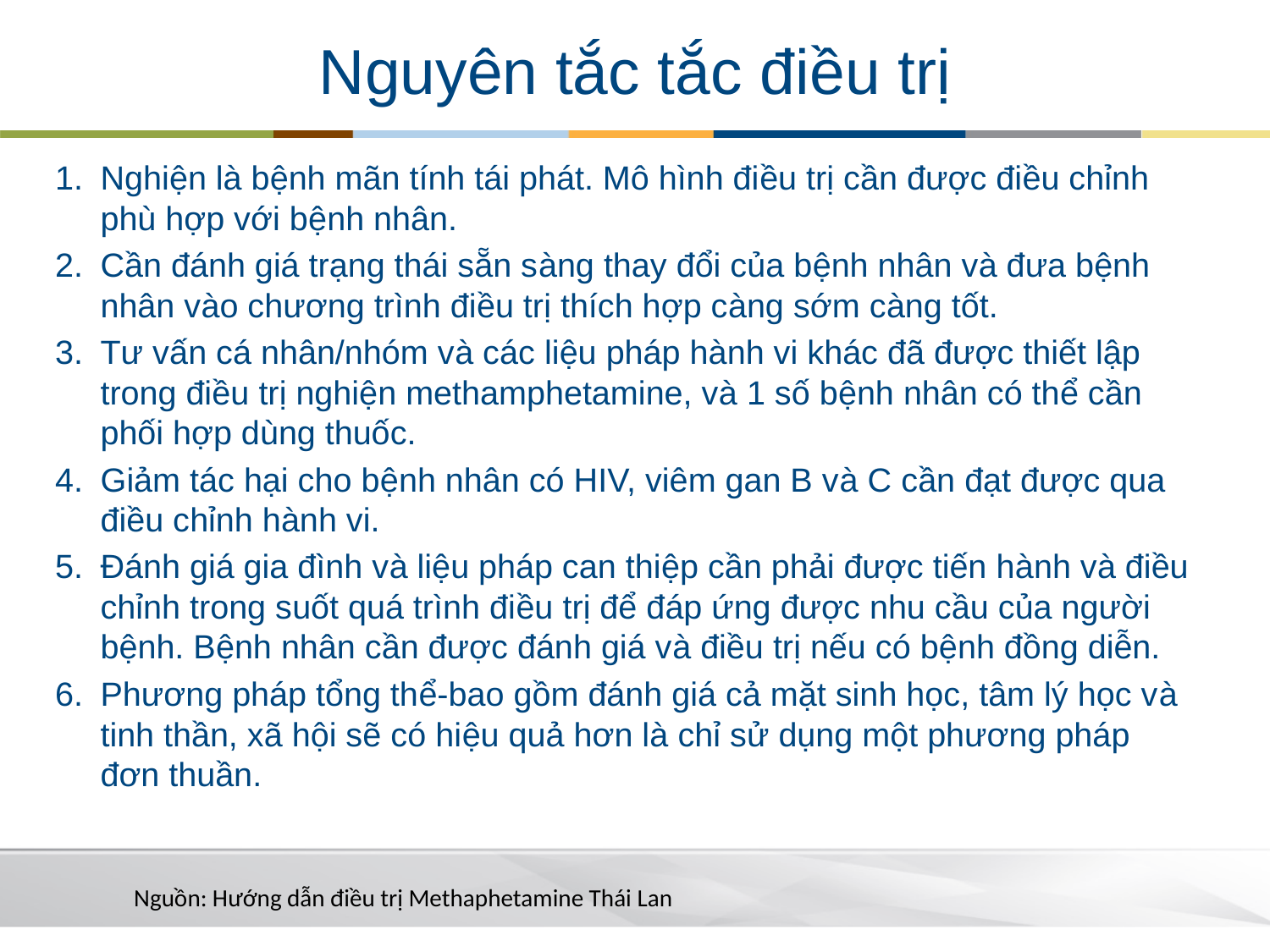

# Nguyên tắc tắc điều trị
Nghiện là bệnh mãn tính tái phát. Mô hình điều trị cần được điều chỉnh phù hợp với bệnh nhân.
Cần đánh giá trạng thái sẵn sàng thay đổi của bệnh nhân và đưa bệnh nhân vào chương trình điều trị thích hợp càng sớm càng tốt.
Tư vấn cá nhân/nhóm và các liệu pháp hành vi khác đã được thiết lập trong điều trị nghiện methamphetamine, và 1 số bệnh nhân có thể cần phối hợp dùng thuốc.
Giảm tác hại cho bệnh nhân có HIV, viêm gan B và C cần đạt được qua điều chỉnh hành vi.
Đánh giá gia đình và liệu pháp can thiệp cần phải được tiến hành và điều chỉnh trong suốt quá trình điều trị để đáp ứng được nhu cầu của người bệnh. Bệnh nhân cần được đánh giá và điều trị nếu có bệnh đồng diễn.
Phương pháp tổng thể-bao gồm đánh giá cả mặt sinh học, tâm lý học và tinh thần, xã hội sẽ có hiệu quả hơn là chỉ sử dụng một phương pháp đơn thuần.
Nguồn: Hướng dẫn điều trị Methaphetamine Thái Lan